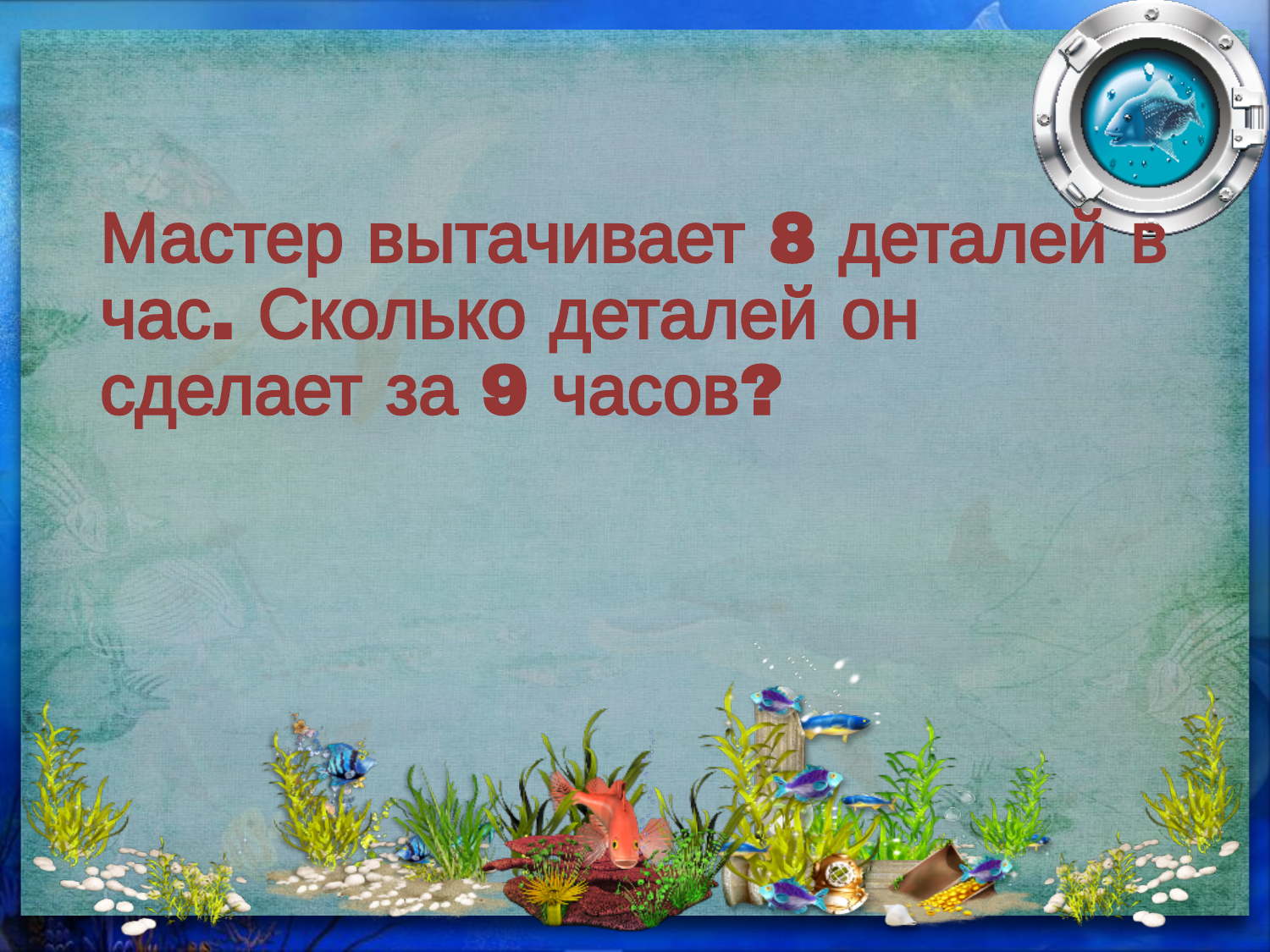

#

Мастер вытачивает 8 деталей в час. Сколько деталей он сделает за 9 часов?